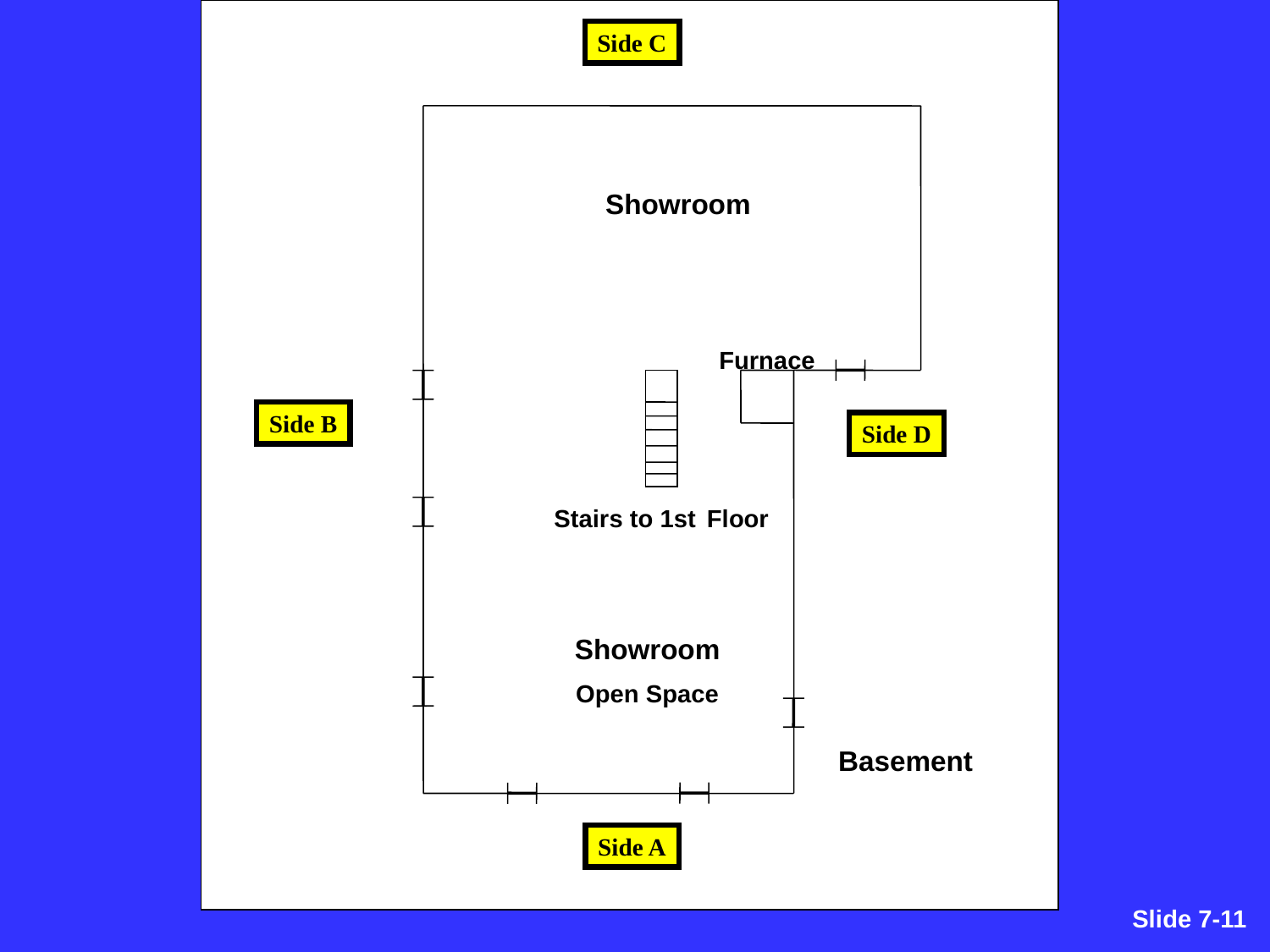

Side C

Showroom
Furnace

Side B
Side D

Stairs to 1st  Floor

Showroom
Open Space

Basement

Side A
Slide 7-11